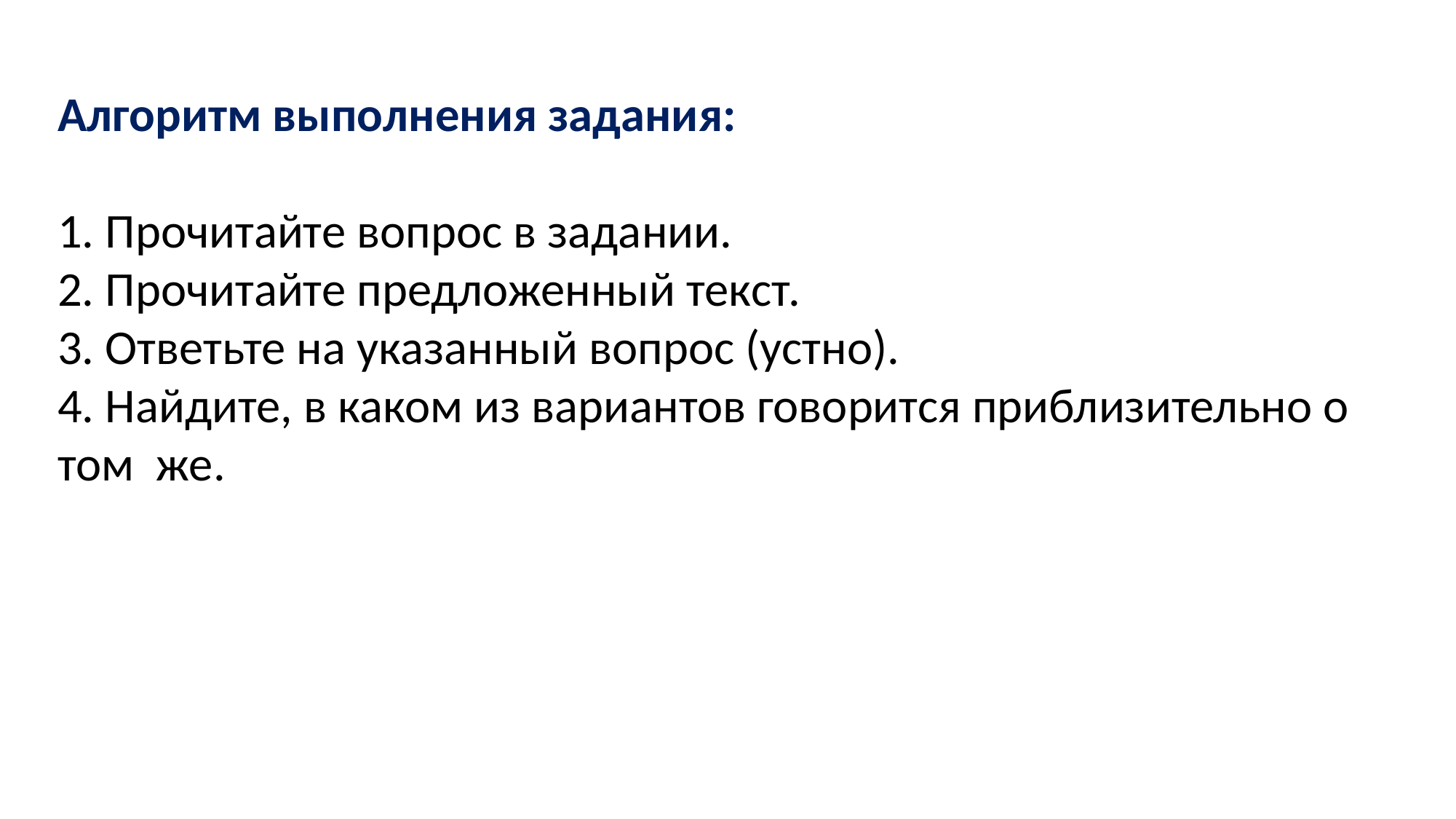

Алгоритм выполнения задания:

1. Прочитайте вопрос в задании.
2. Прочитайте предложенный текст.
3. Ответьте на указанный вопрос (устно).
4. Найдите, в каком из вариантов говорится приблизительно о том  же.